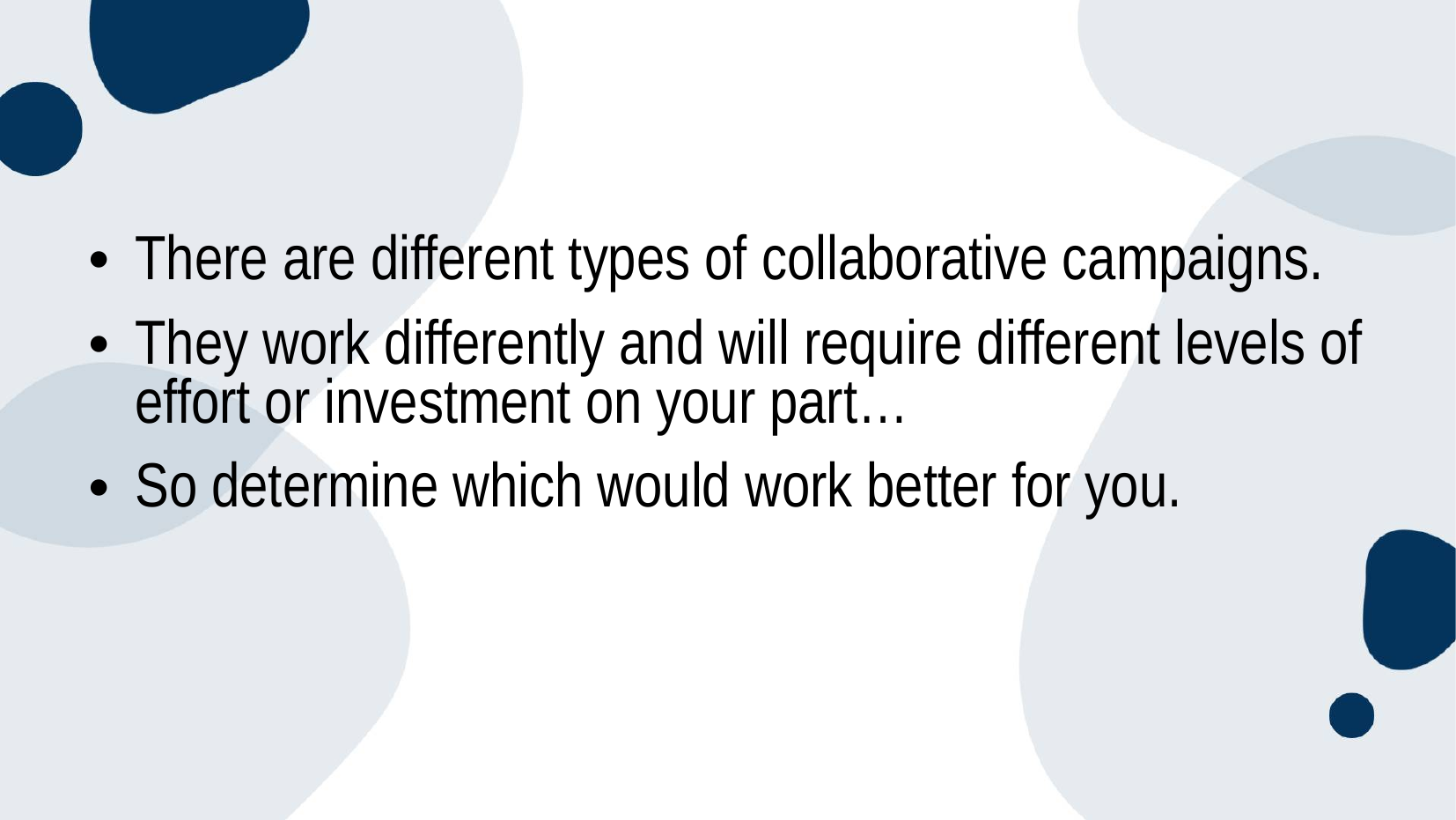

There are different types of collaborative campaigns.
They work differently and will require different levels of effort or investment on your part…
So determine which would work better for you.